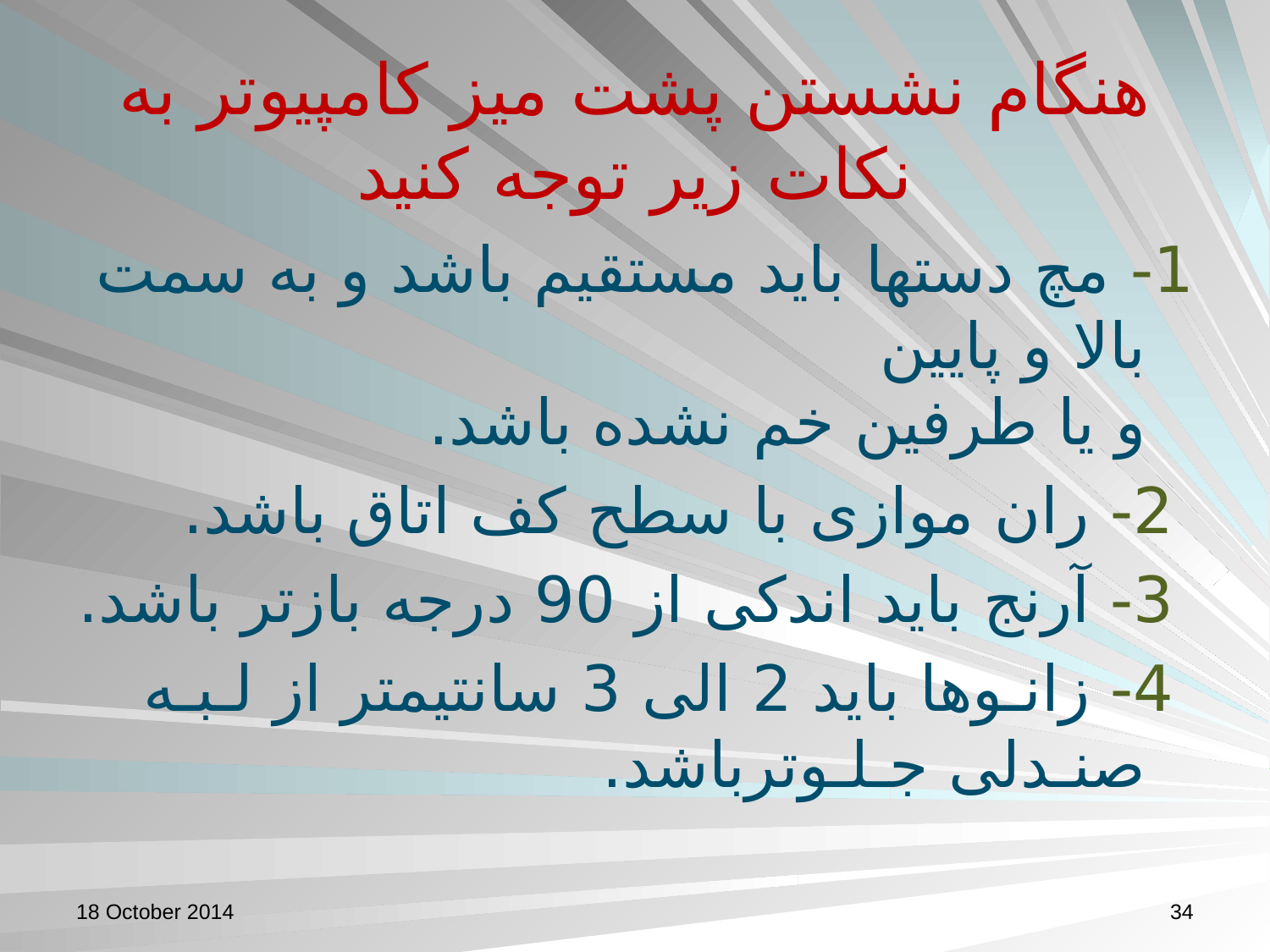

# هنگام نشستن پشت میز کامپیوتر به نکات زیر توجه کنید
1- مچ دستها باید مستقیم باشد و به سمت بالا و پایین
و یا طرفین خم نشده باشد.
 2- ران موازی با سطح کف اتاق باشد.
 3- آرنج باید اندکی از 90 درجه بازتر باشد.
 4- زانـوها باید 2 الی 3 سانتیمتر از لـبـه صنـدلی جـلـوترباشد.

18 October 2014
34